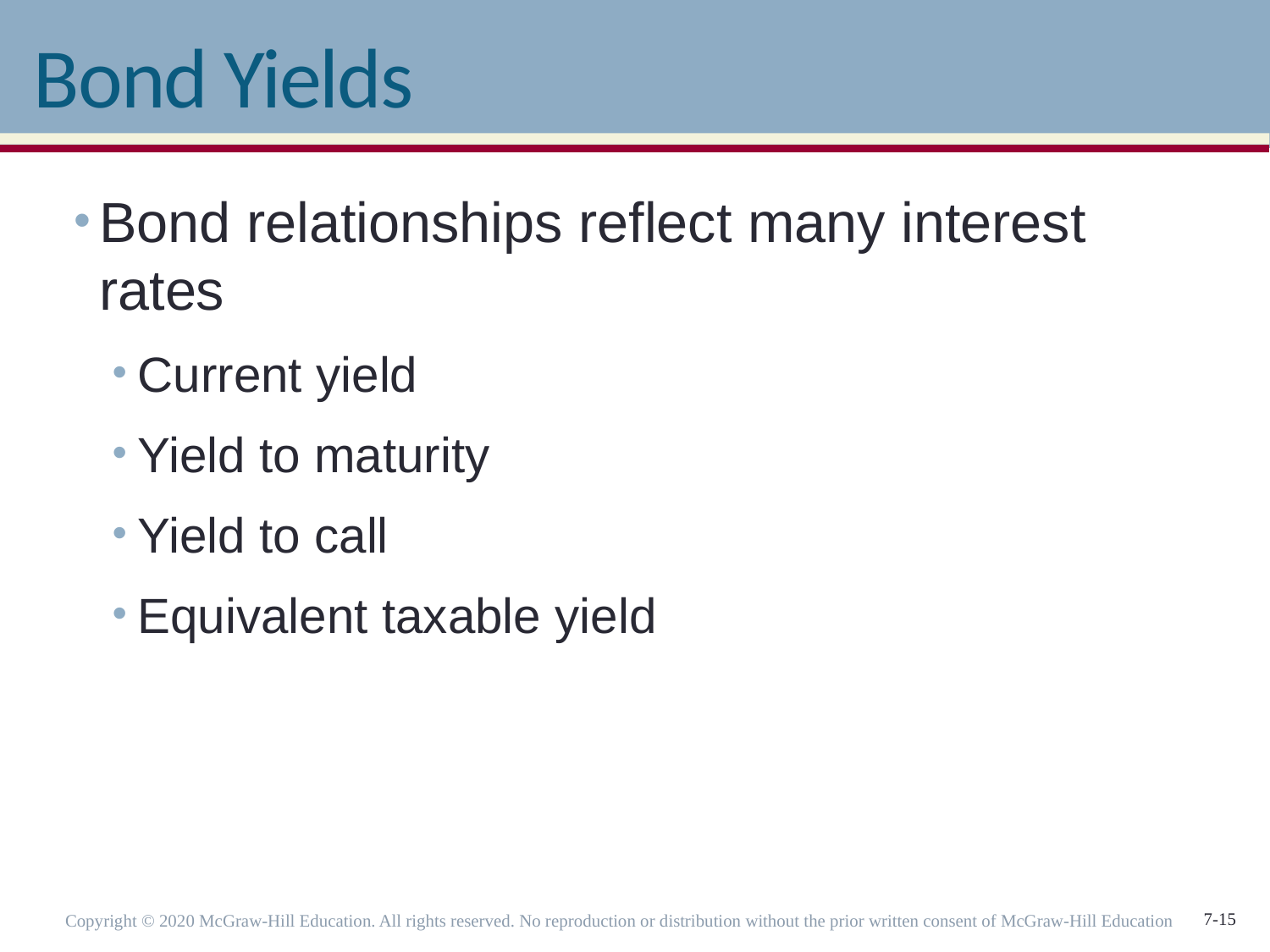

# Bond Yields
Bond relationships reflect many interest rates
Current yield
Yield to maturity
Yield to call
Equivalent taxable yield
Copyright © 2020 McGraw-Hill Education. All rights reserved. No reproduction or distribution without the prior written consent of McGraw-Hill Education